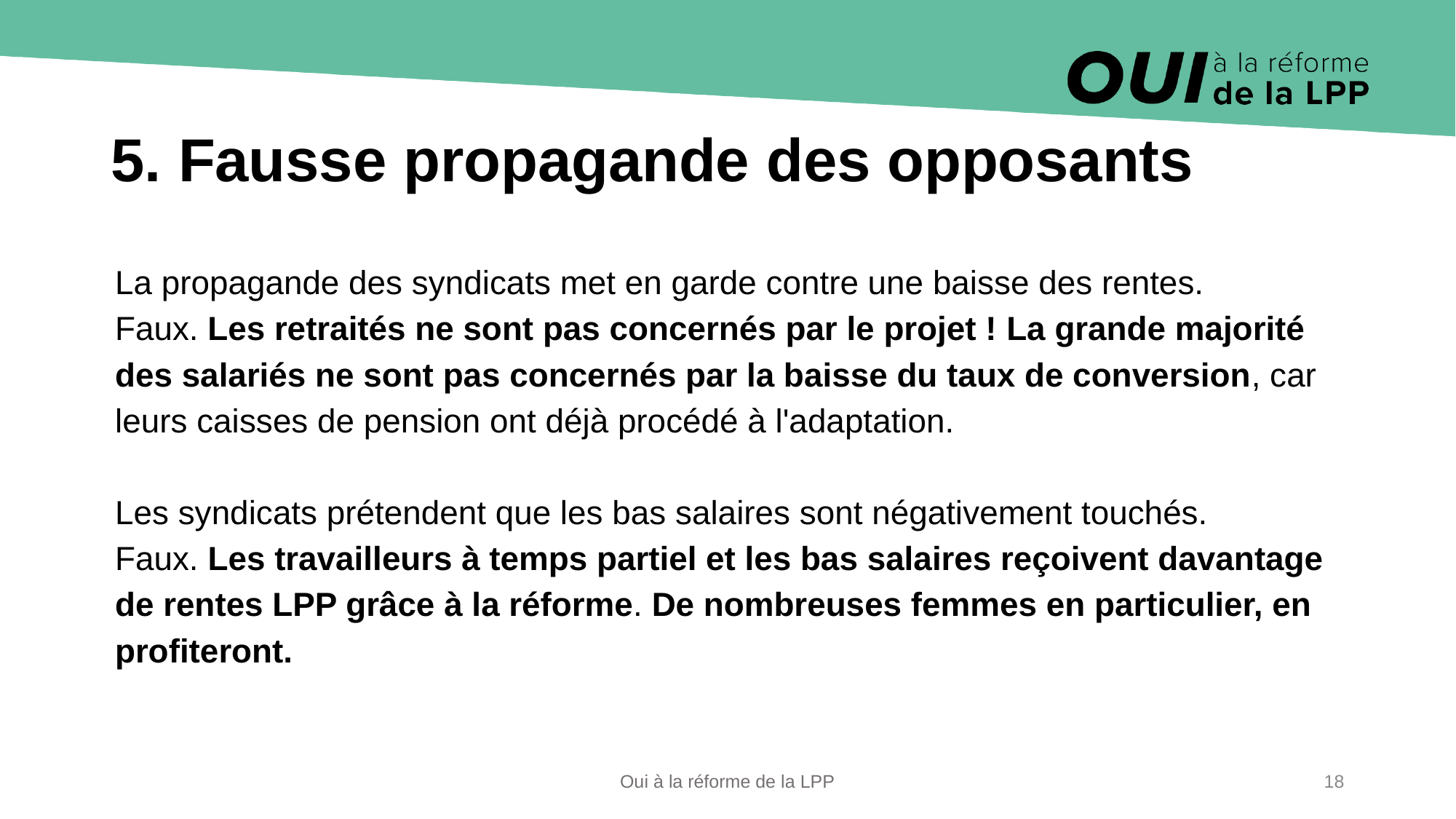

# 5. Fausse propagande des opposants
La propagande des syndicats met en garde contre une baisse des rentes.
Faux. Les retraités ne sont pas concernés par le projet ! La grande majorité des salariés ne sont pas concernés par la baisse du taux de conversion, car leurs caisses de pension ont déjà procédé à l'adaptation.

Les syndicats prétendent que les bas salaires sont négativement touchés.
Faux. Les travailleurs à temps partiel et les bas salaires reçoivent davantage de rentes LPP grâce à la réforme. De nombreuses femmes en particulier, en profiteront.
Oui à la réforme de la LPP
18